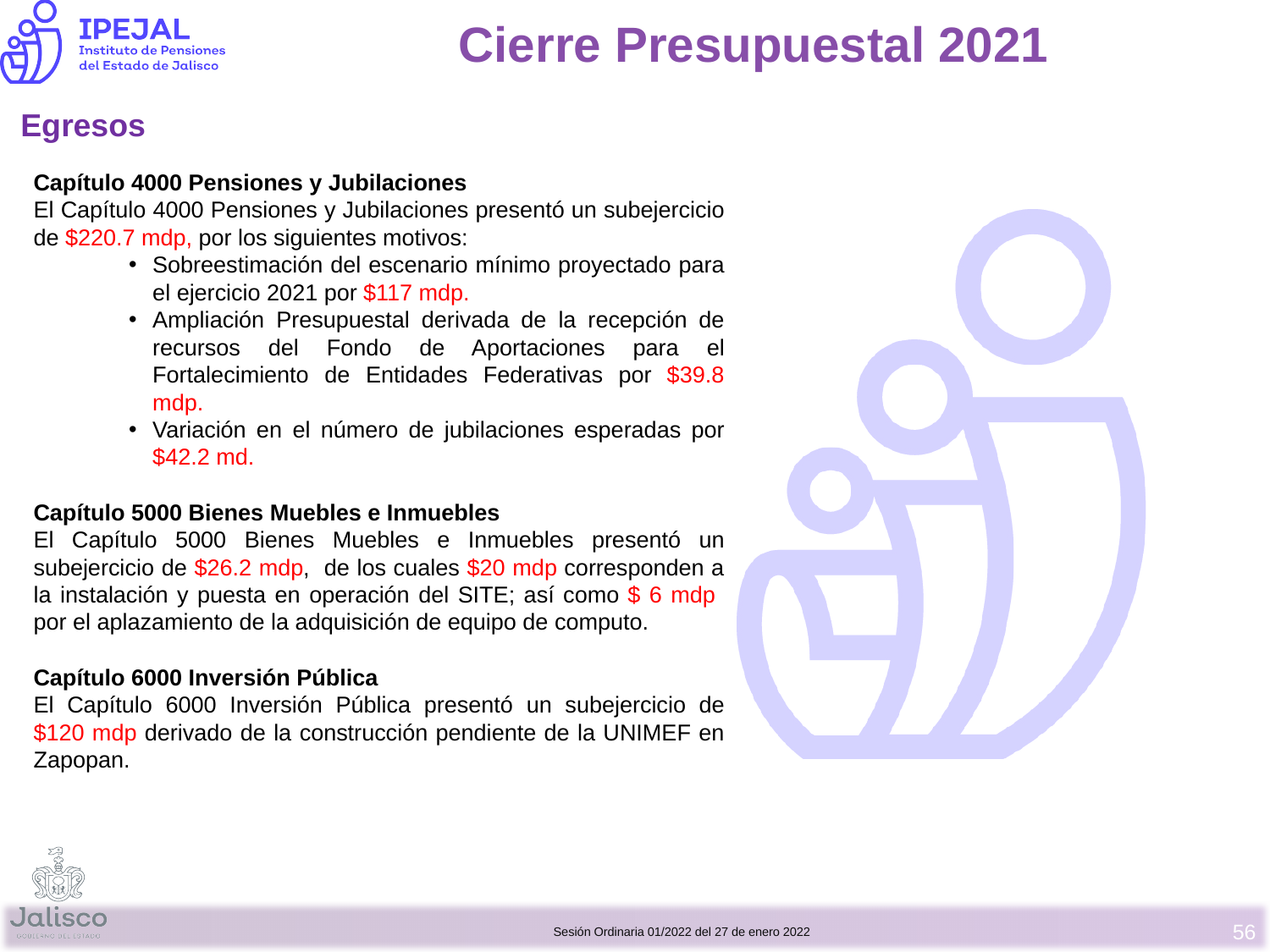

Cierre Presupuestal 2021
Egresos
Capítulo 4000 Pensiones y Jubilaciones
El Capítulo 4000 Pensiones y Jubilaciones presentó un subejercicio de $220.7 mdp, por los siguientes motivos:
Sobreestimación del escenario mínimo proyectado para el ejercicio 2021 por $117 mdp.
Ampliación Presupuestal derivada de la recepción de recursos del Fondo de Aportaciones para el Fortalecimiento de Entidades Federativas por $39.8 mdp.
Variación en el número de jubilaciones esperadas por $42.2 md.

Capítulo 5000 Bienes Muebles e Inmuebles
El Capítulo 5000 Bienes Muebles e Inmuebles presentó un subejercicio de $26.2 mdp,  de los cuales $20 mdp corresponden a la instalación y puesta en operación del SITE; así como $ 6 mdp  por el aplazamiento de la adquisición de equipo de computo.

Capítulo 6000 Inversión Pública
El Capítulo 6000 Inversión Pública presentó un subejercicio de $120 mdp derivado de la construcción pendiente de la UNIMEF en Zapopan.

Sesión Ordinaria 01/2022 del 27 de enero 2022
56